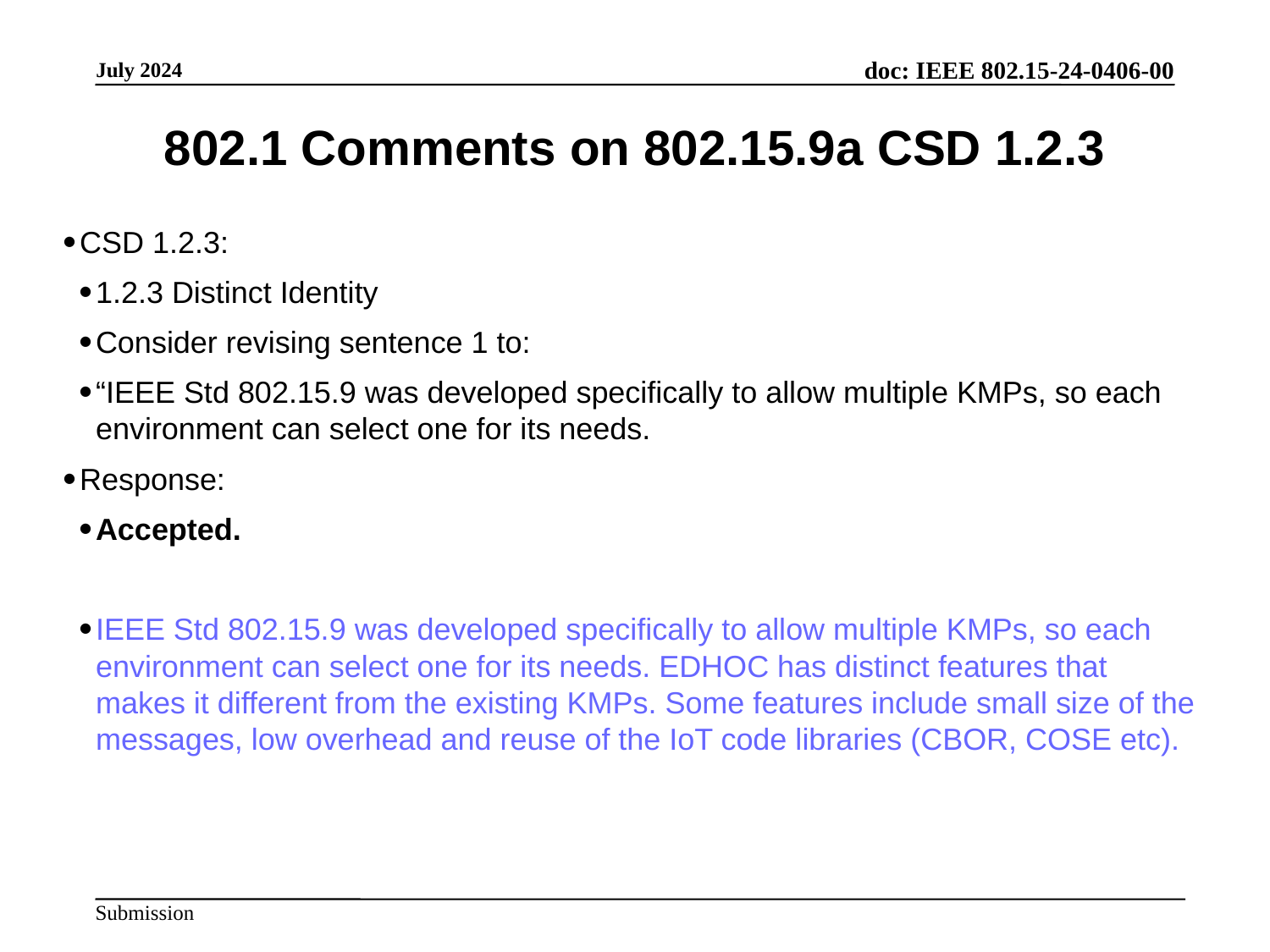

802.1 Comments on 802.15.9a CSD 1.2.3
CSD 1.2.3:
1.2.3 Distinct Identity
Consider revising sentence 1 to:
“IEEE Std 802.15.9 was developed specifically to allow multiple KMPs, so each environment can select one for its needs.
Response:
Accepted.

IEEE Std 802.15.9 was developed specifically to allow multiple KMPs, so each environment can select one for its needs. EDHOC has distinct features that makes it different from the existing KMPs. Some features include small size of the messages, low overhead and reuse of the IoT code libraries (CBOR, COSE etc).